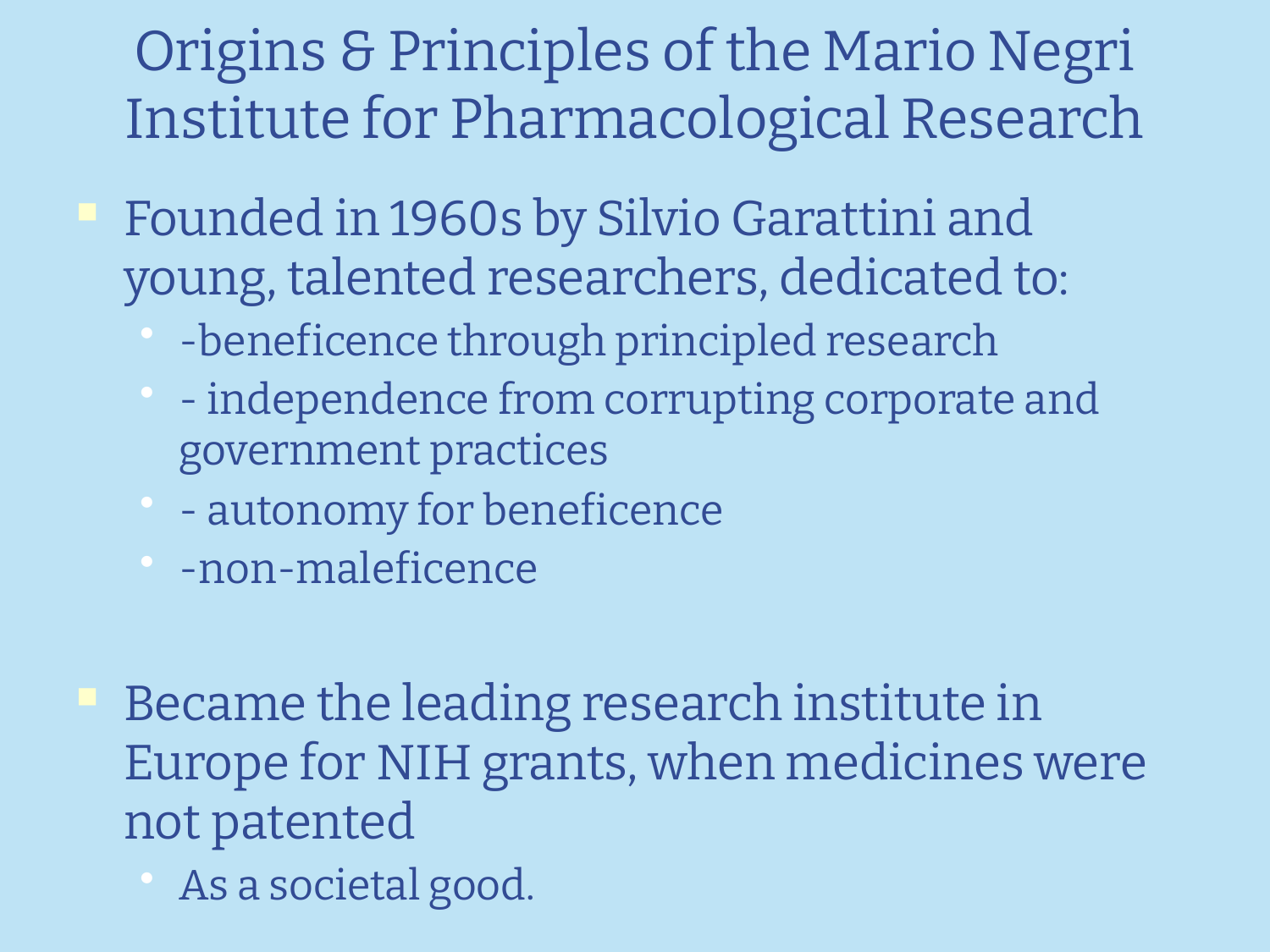

# Origins & Principles of the Mario Negri Institute for Pharmacological Research
Founded in 1960s by Silvio Garattini and young, talented researchers, dedicated to:
-beneficence through principled research
- independence from corrupting corporate and government practices
- autonomy for beneficence
-non-maleficence

Became the leading research institute in Europe for NIH grants, when medicines were not patented
As a societal good.